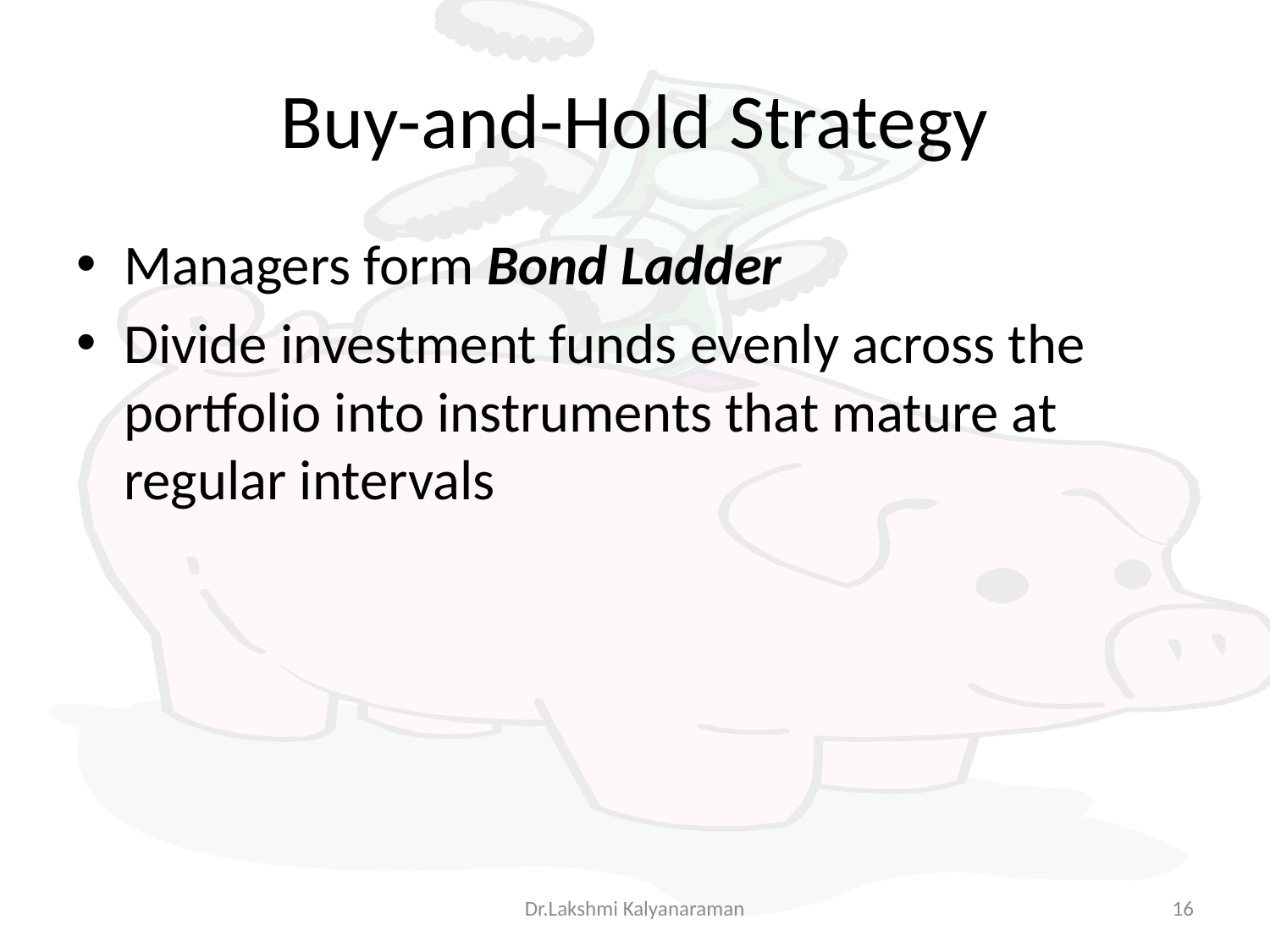

# Buy-and-Hold Strategy
Managers form Bond Ladder
Divide investment funds evenly across the portfolio into instruments that mature at regular intervals
Dr.Lakshmi Kalyanaraman
16